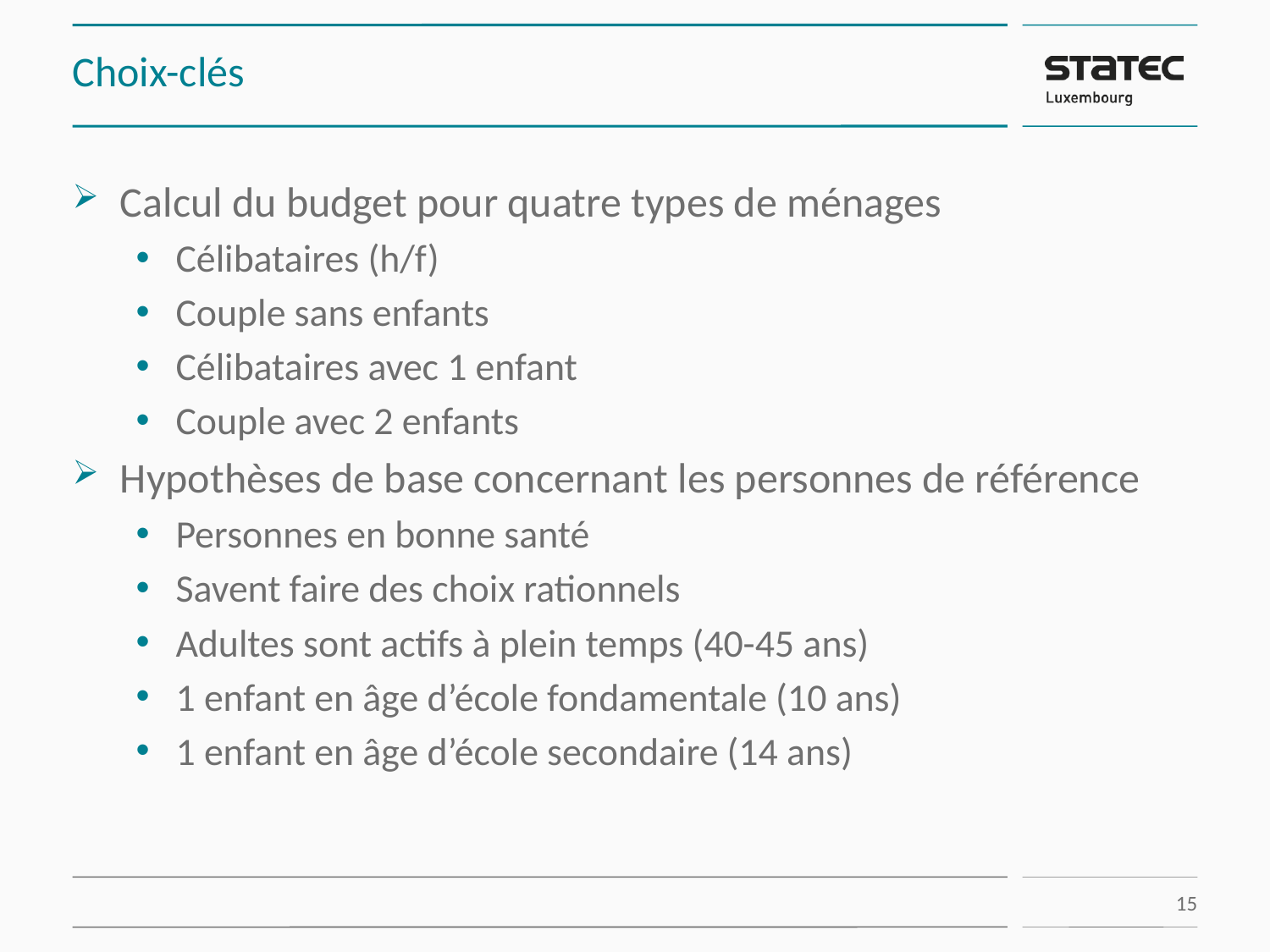

# Choix-clés
Calcul du budget pour quatre types de ménages
Célibataires (h/f)
Couple sans enfants
Célibataires avec 1 enfant
Couple avec 2 enfants
Hypothèses de base concernant les personnes de référence
Personnes en bonne santé
Savent faire des choix rationnels
Adultes sont actifs à plein temps (40-45 ans)
1 enfant en âge d’école fondamentale (10 ans)
1 enfant en âge d’école secondaire (14 ans)

15